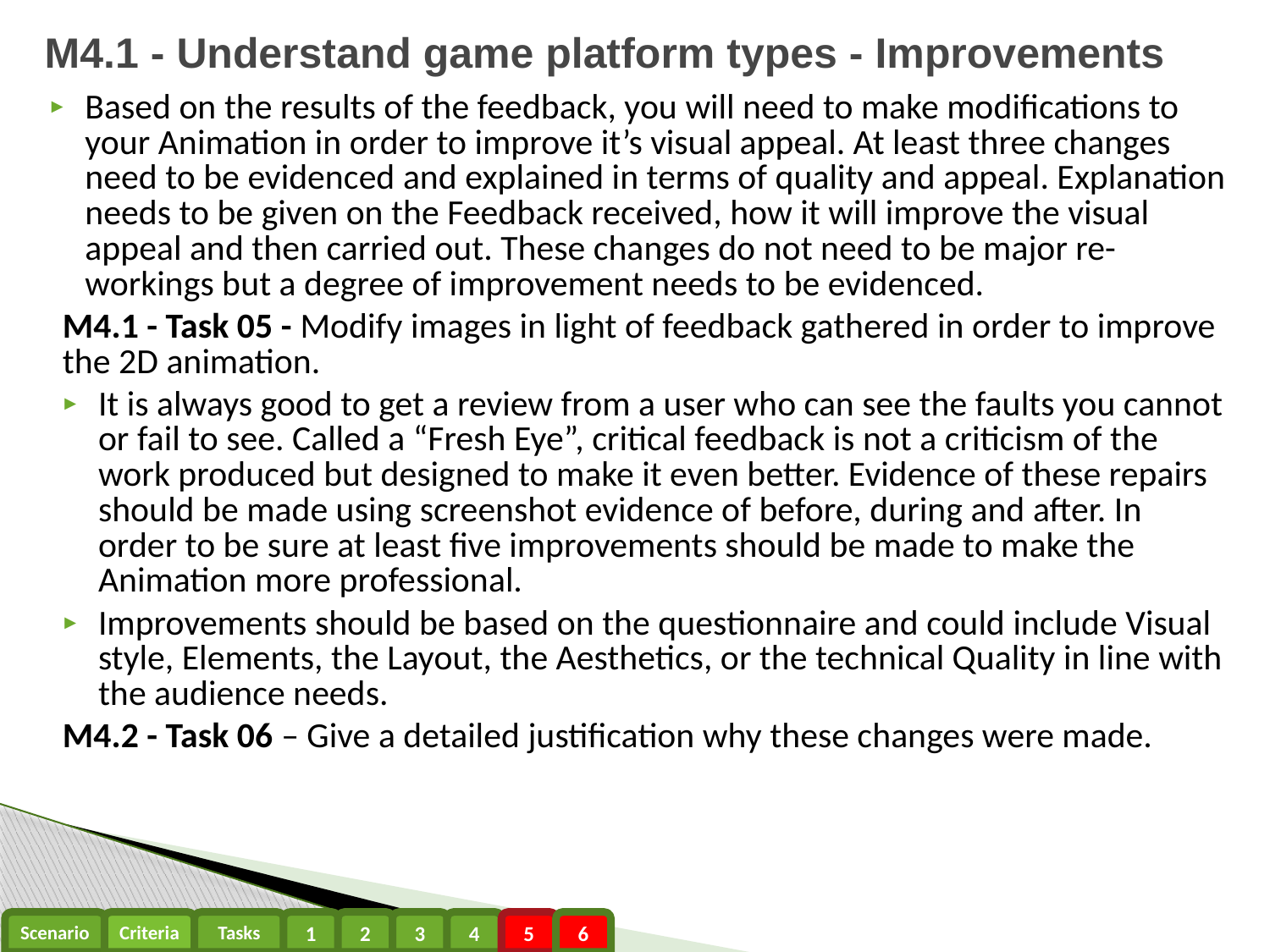

# M4.1 - Understand game platform types - Improvements
Based on the results of the feedback, you will need to make modifications to your Animation in order to improve it’s visual appeal. At least three changes need to be evidenced and explained in terms of quality and appeal. Explanation needs to be given on the Feedback received, how it will improve the visual appeal and then carried out. These changes do not need to be major re-workings but a degree of improvement needs to be evidenced.
M4.1 - Task 05 - Modify images in light of feedback gathered in order to improve the 2D animation.
It is always good to get a review from a user who can see the faults you cannot or fail to see. Called a “Fresh Eye”, critical feedback is not a criticism of the work produced but designed to make it even better. Evidence of these repairs should be made using screenshot evidence of before, during and after. In order to be sure at least five improvements should be made to make the Animation more professional.
Improvements should be based on the questionnaire and could include Visual style, Elements, the Layout, the Aesthetics, or the technical Quality in line with the audience needs.
M4.2 - Task 06 – Give a detailed justification why these changes were made.